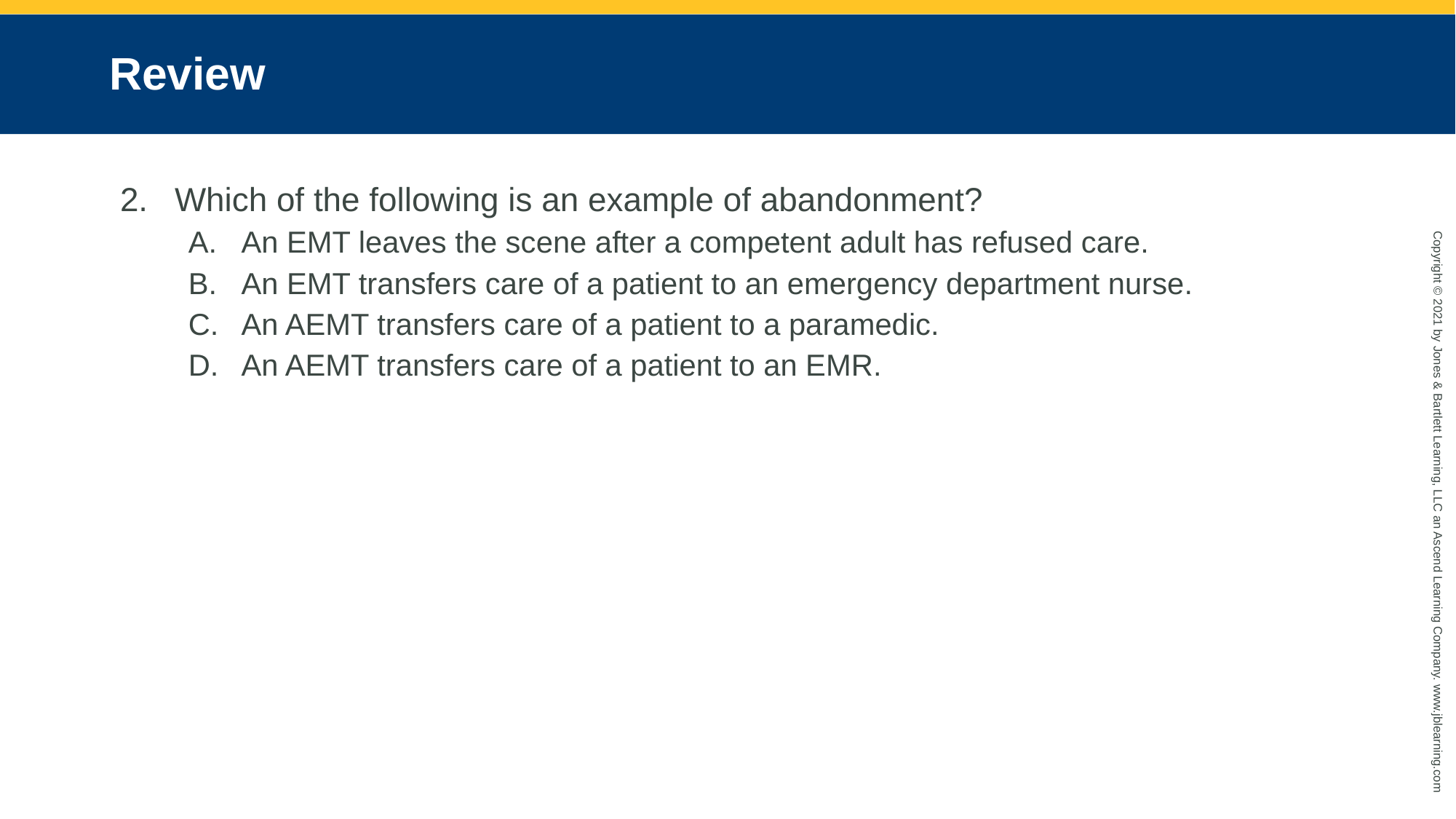

# Review
Which of the following is an example of abandonment?
An EMT leaves the scene after a competent adult has refused care.
An EMT transfers care of a patient to an emergency department nurse.
An AEMT transfers care of a patient to a paramedic.
An AEMT transfers care of a patient to an EMR.